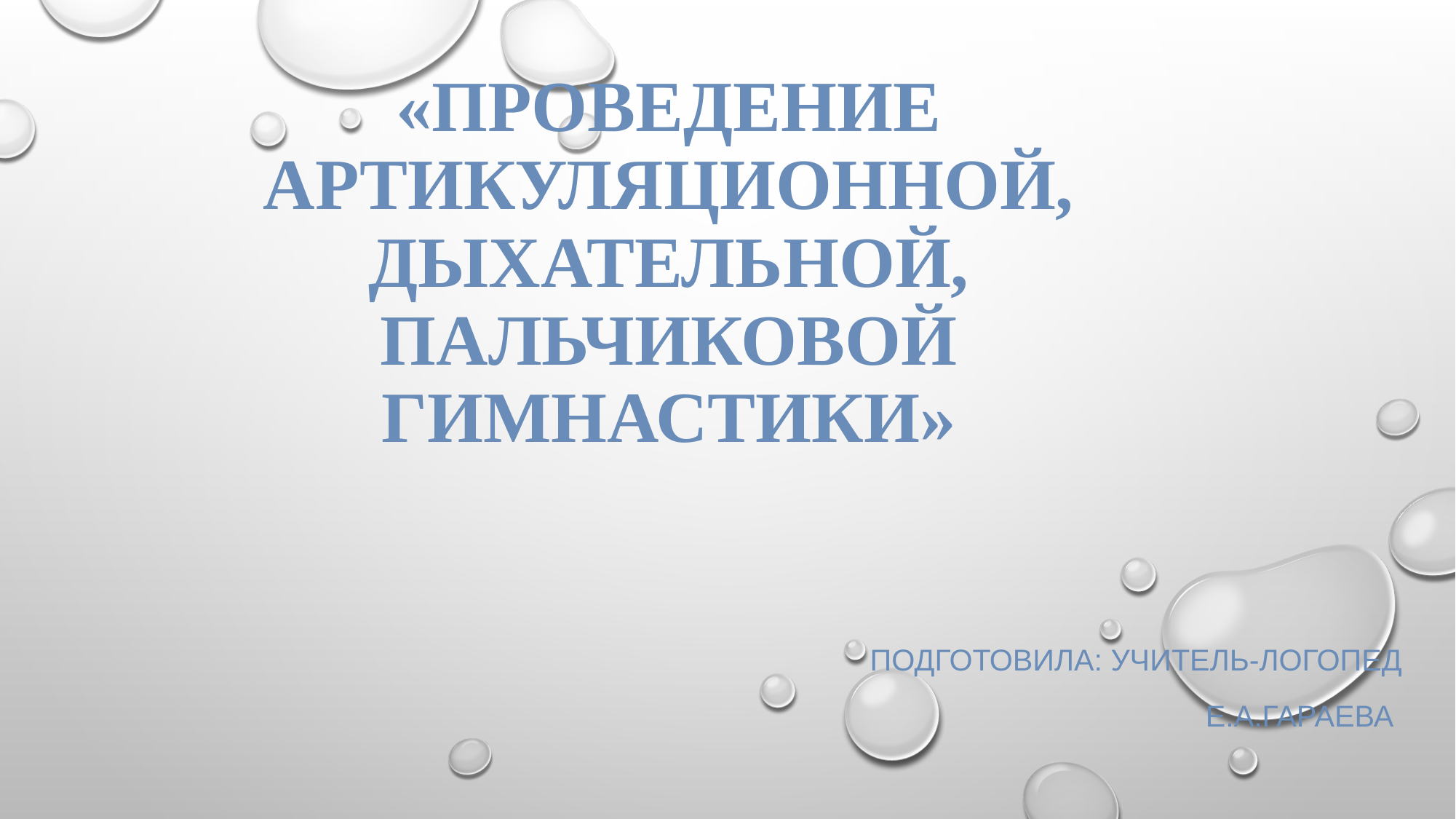

# «Проведение артикуляционной, дыхательной, пальчиковой гимнастики»
Подготовила: учитель-логопед
Е.А.Гараева